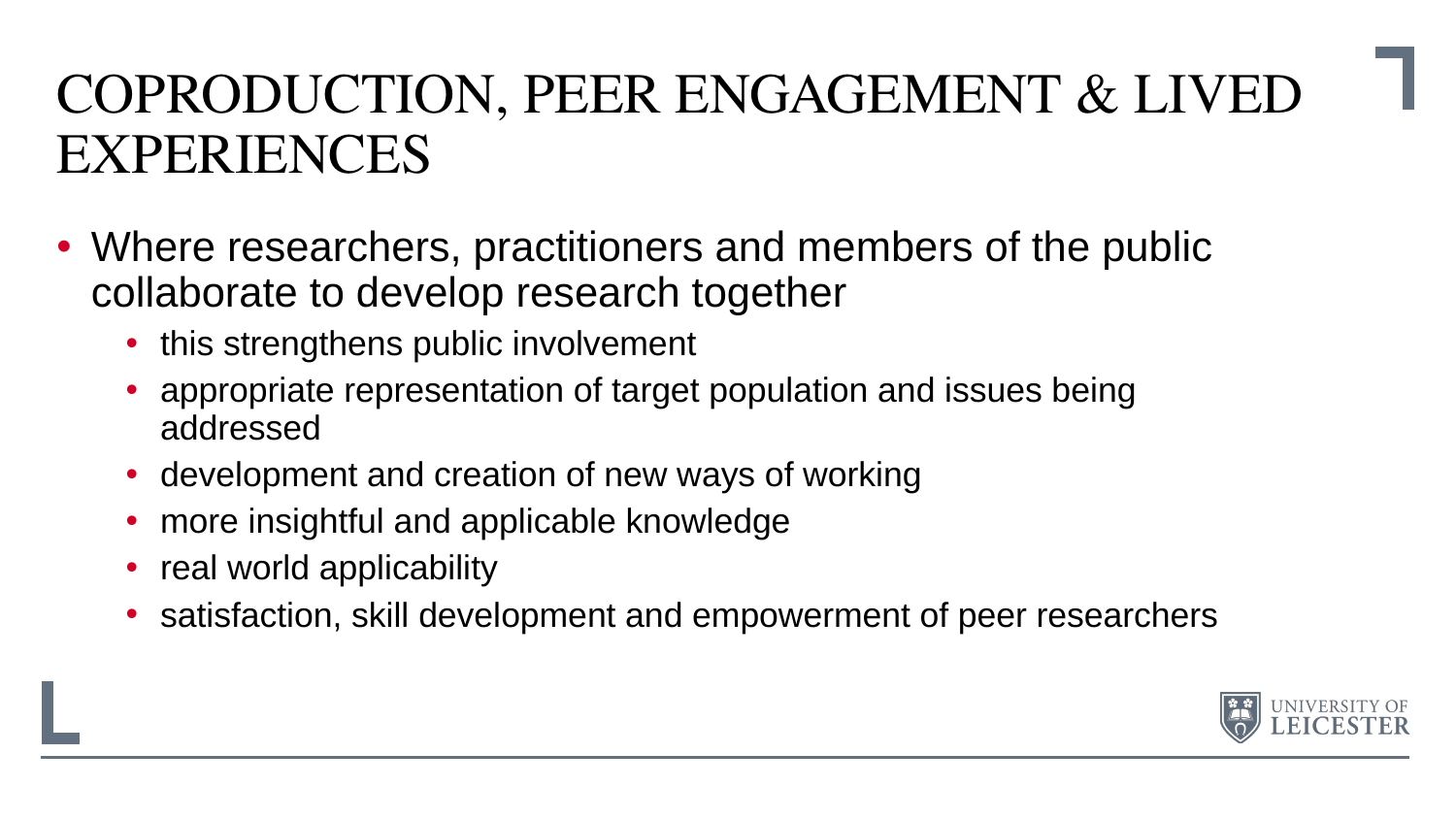

# Coproduction, peer engagement & lived experiences
Where researchers, practitioners and members of the public collaborate to develop research together
this strengthens public involvement
appropriate representation of target population and issues being addressed
development and creation of new ways of working
more insightful and applicable knowledge
real world applicability
satisfaction, skill development and empowerment of peer researchers